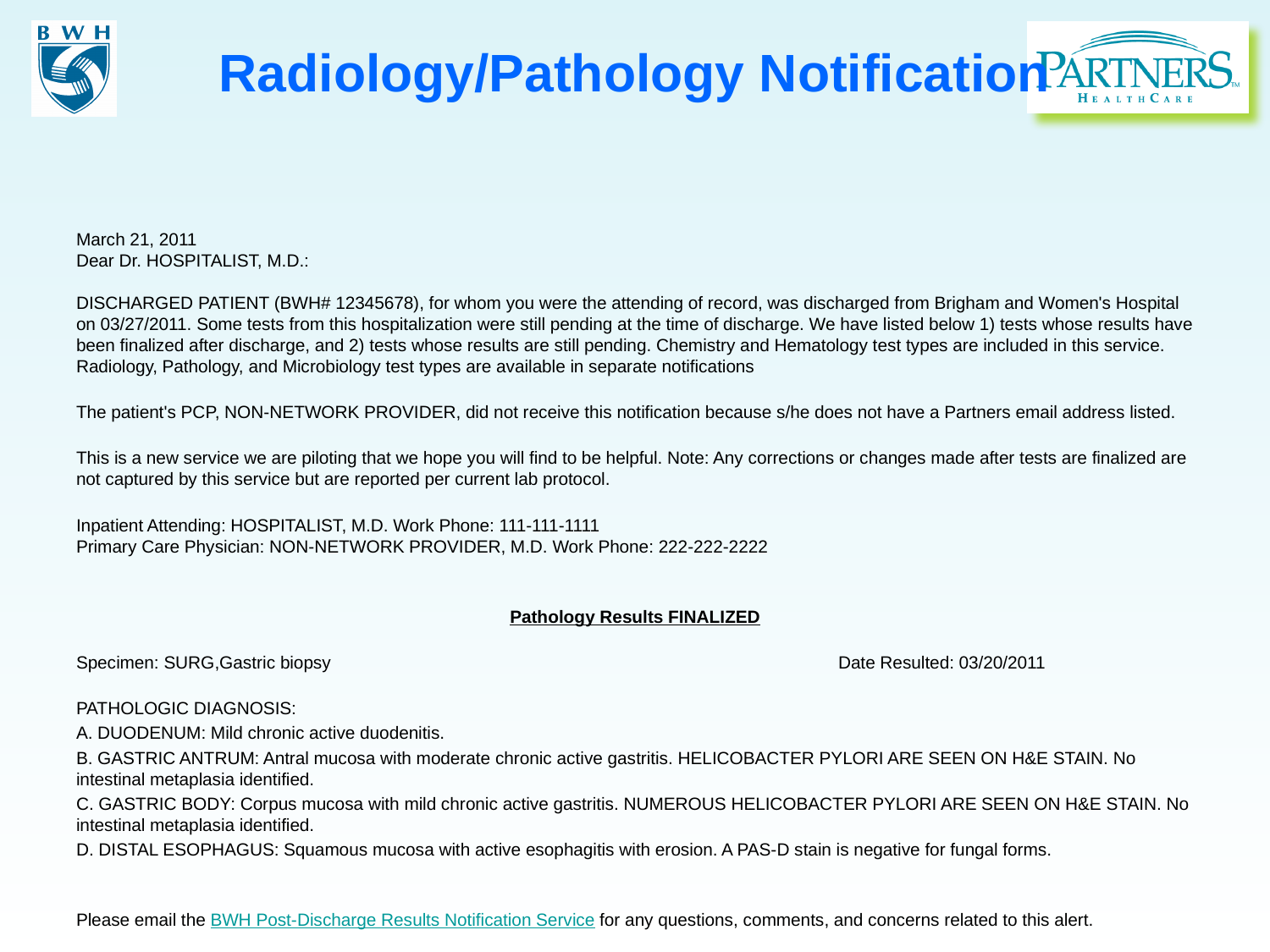

# Radiology/Pathology Notification

March 21, 2011
Dear Dr. HOSPITALIST, M.D.:
DISCHARGED PATIENT (BWH# 12345678), for whom you were the attending of record, was discharged from Brigham and Women's Hospital on 03/27/2011. Some tests from this hospitalization were still pending at the time of discharge. We have listed below 1) tests whose results have been finalized after discharge, and 2) tests whose results are still pending. Chemistry and Hematology test types are included in this service. Radiology, Pathology, and Microbiology test types are available in separate notifications
The patient's PCP, NON-NETWORK PROVIDER, did not receive this notification because s/he does not have a Partners email address listed.
This is a new service we are piloting that we hope you will find to be helpful. Note: Any corrections or changes made after tests are finalized are not captured by this service but are reported per current lab protocol.
Inpatient Attending: HOSPITALIST, M.D. Work Phone: 111-111-1111
Primary Care Physician: NON-NETWORK PROVIDER, M.D. Work Phone: 222-222-2222

Pathology Results FINALIZED
Specimen: SURG,Gastric biopsy				Date Resulted: 03/20/2011
PATHOLOGIC DIAGNOSIS:
A. DUODENUM: Mild chronic active duodenitis.
B. GASTRIC ANTRUM: Antral mucosa with moderate chronic active gastritis. HELICOBACTER PYLORI ARE SEEN ON H&E STAIN. No intestinal metaplasia identified.
C. GASTRIC BODY: Corpus mucosa with mild chronic active gastritis. NUMEROUS HELICOBACTER PYLORI ARE SEEN ON H&E STAIN. No intestinal metaplasia identified.
D. DISTAL ESOPHAGUS: Squamous mucosa with active esophagitis with erosion. A PAS-D stain is negative for fungal forms.

Please email the BWH Post-Discharge Results Notification Service for any questions, comments, and concerns related to this alert.